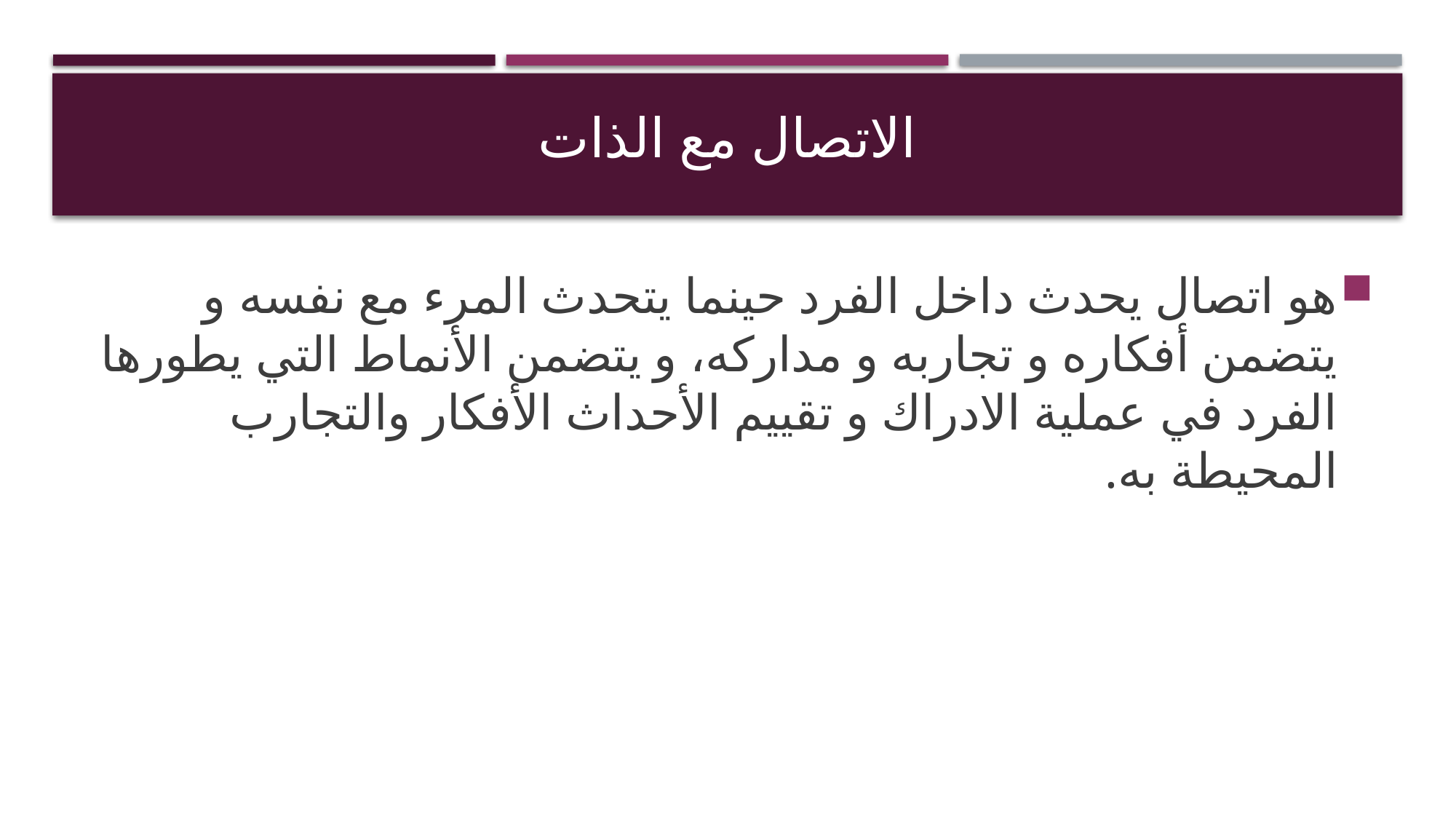

# الاتصال مع الذات
هو اتصال يحدث داخل الفرد حينما يتحدث المرء مع نفسه و يتضمن أفكاره و تجاربه و مداركه، و يتضمن الأنماط التي يطورها الفرد في عملية الادراك و تقييم الأحداث الأفكار والتجارب المحيطة به.